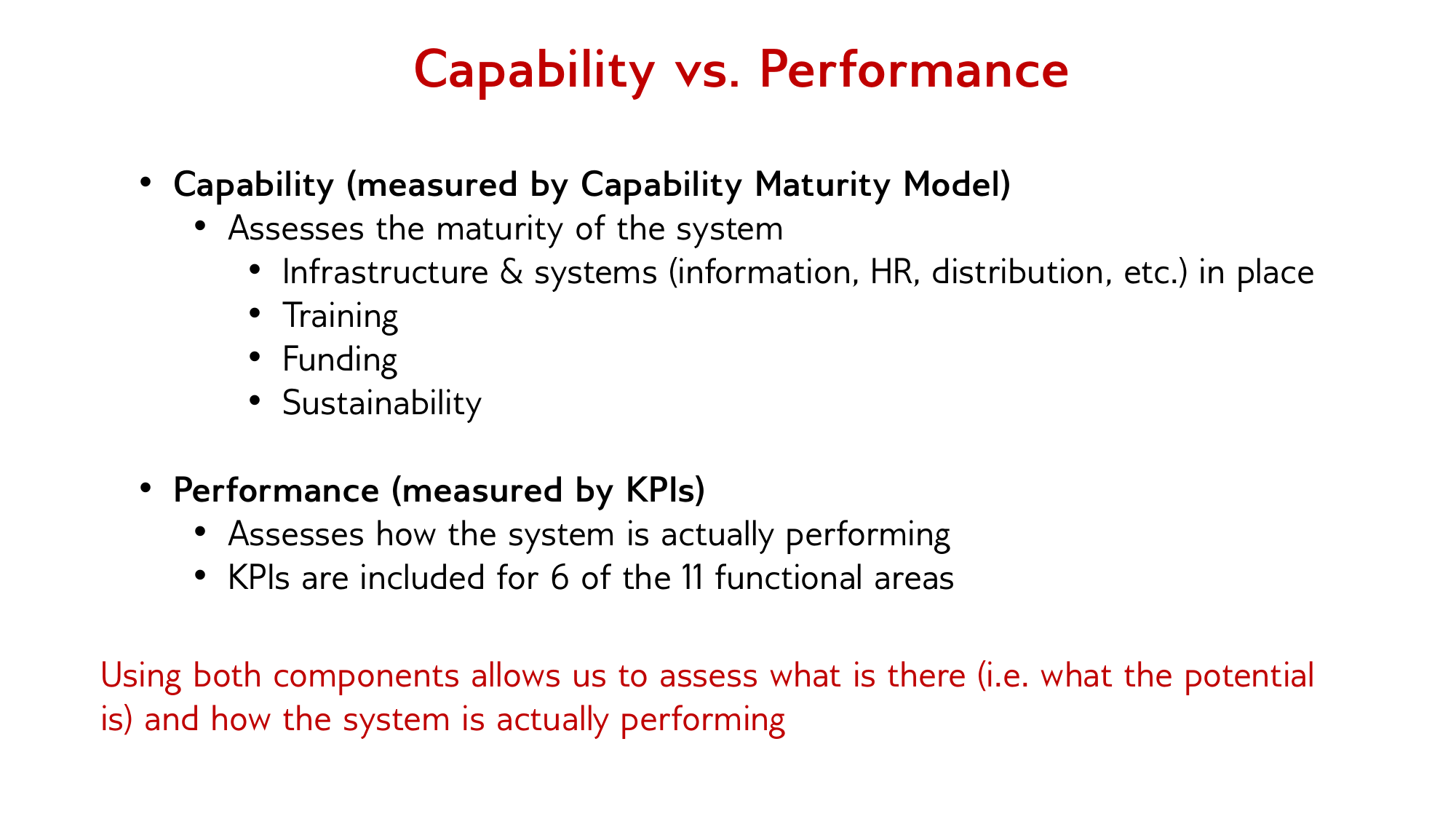

# Capability vs. Performance
Capability (measured by Capability Maturity Model)
Assesses the maturity of the system
Infrastructure & systems (information, HR, distribution, etc.) in place
Training
Funding
Sustainability

Performance (measured by KPIs)
Assesses how the system is actually performing
KPIs are included for 6 of the 11 functional areas

Using both components allows us to assess what is there (i.e. what the potential is) and how the system is actually performing